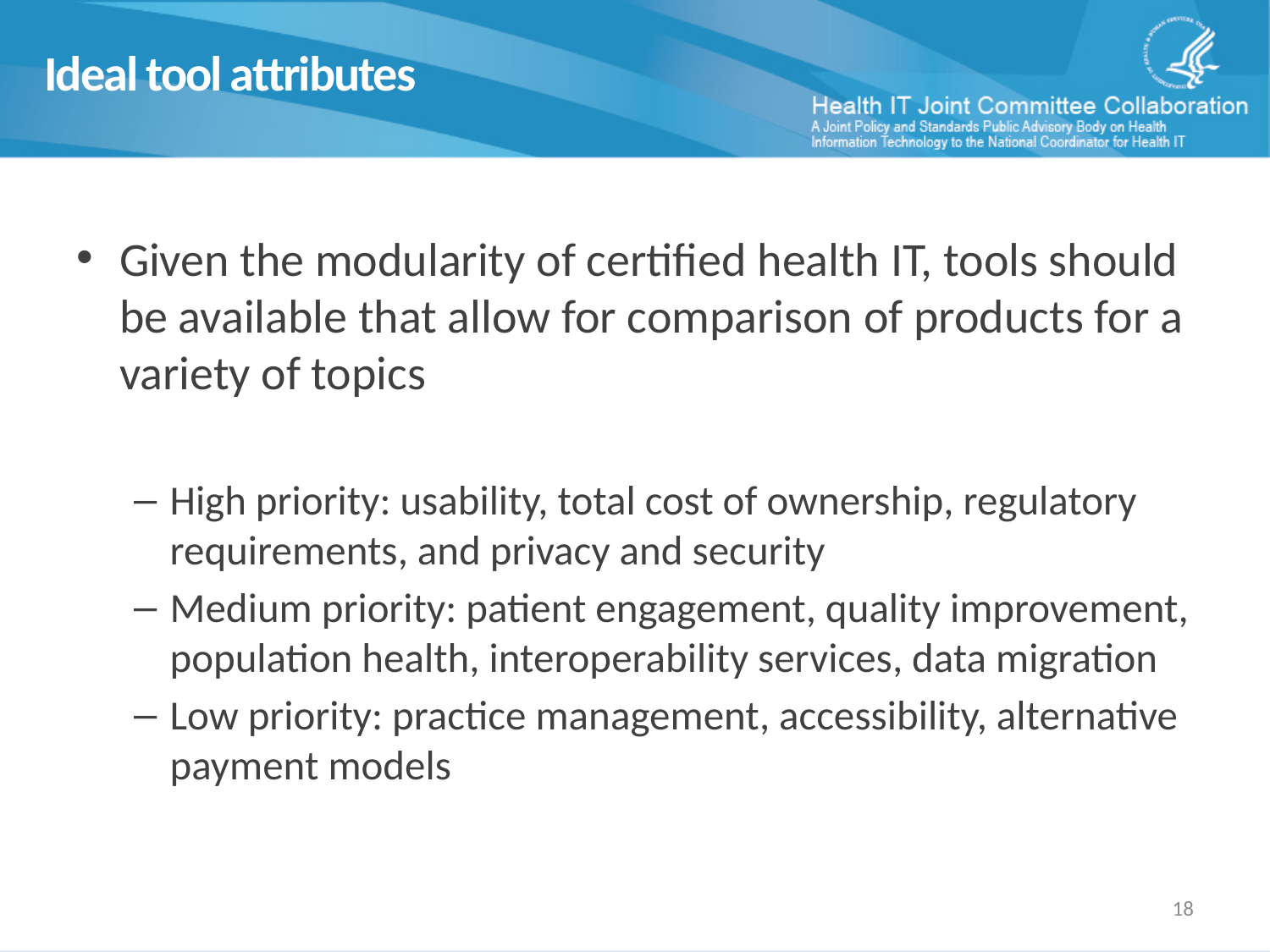

# Ideal tool attributes
Given the modularity of certified health IT, tools should be available that allow for comparison of products for a variety of topics

High priority: usability, total cost of ownership, regulatory requirements, and privacy and security
Medium priority: patient engagement, quality improvement, population health, interoperability services, data migration
Low priority: practice management, accessibility, alternative payment models
18